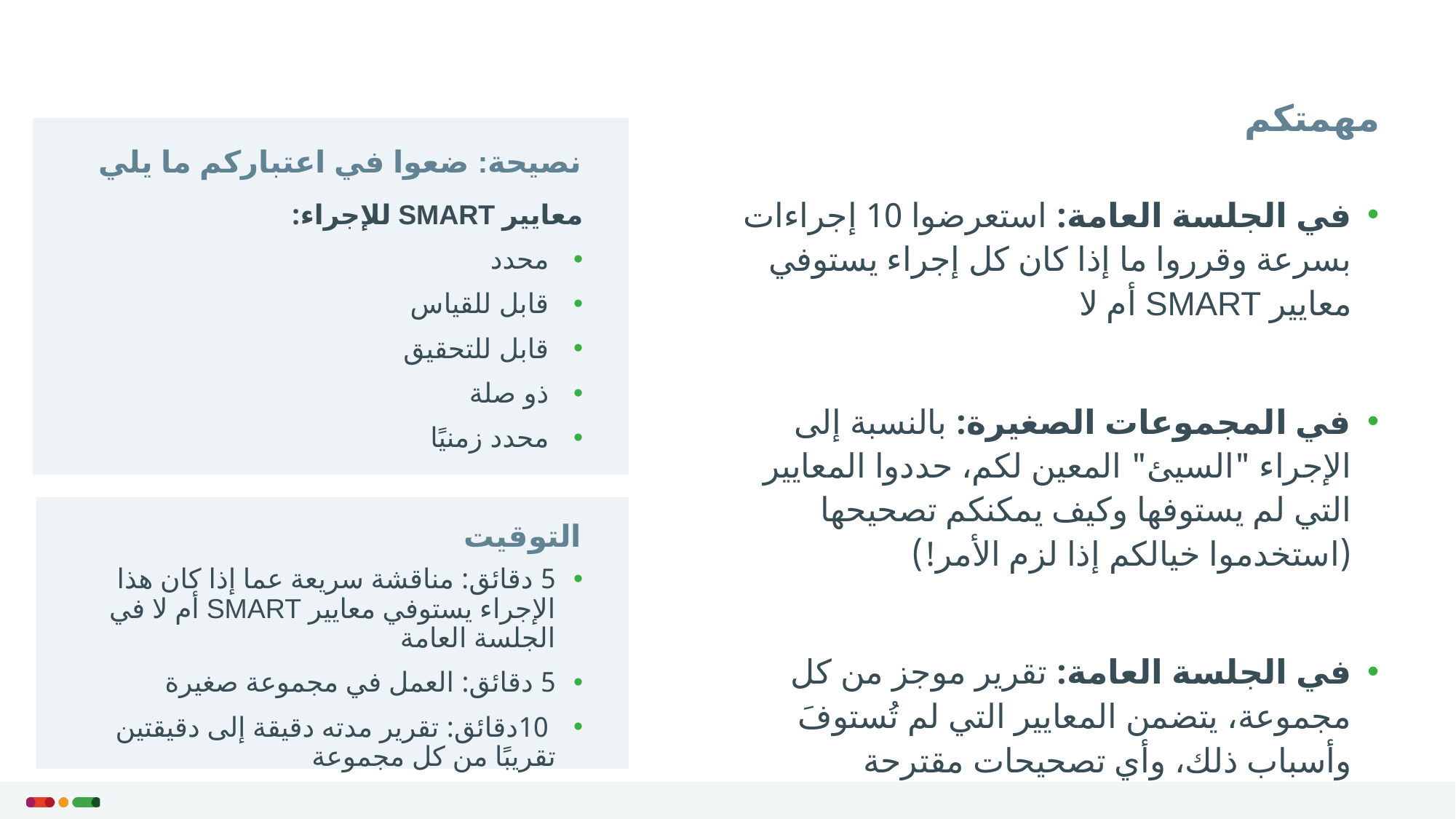

نصيحة: ضعوا في اعتباركم ما يلي
 مهمتكم

في الجلسة العامة: استعرضوا 10 إجراءات بسرعة وقرروا ما إذا كان كل إجراء يستوفي معايير SMART أم لا

في المجموعات الصغيرة: بالنسبة إلى الإجراء "السيئ" المعين لكم، حددوا المعايير التي لم يستوفها وكيف يمكنكم تصحيحها (استخدموا خيالكم إذا لزم الأمر!)

في الجلسة العامة: تقرير موجز من كل مجموعة، يتضمن المعايير التي لم تُستوفَ وأسباب ذلك، وأي تصحيحات مقترحة
معايير SMART للإجراء:
محدد
قابل للقياس
قابل للتحقيق
ذو صلة
محدد زمنيًا

التوقيت
5 دقائق: مناقشة سريعة عما إذا كان هذا الإجراء يستوفي معايير SMART أم لا في الجلسة العامة
5 دقائق: العمل في مجموعة صغيرة
 10دقائق: تقرير مدته دقيقة إلى دقيقتين تقريبًا من كل مجموعة